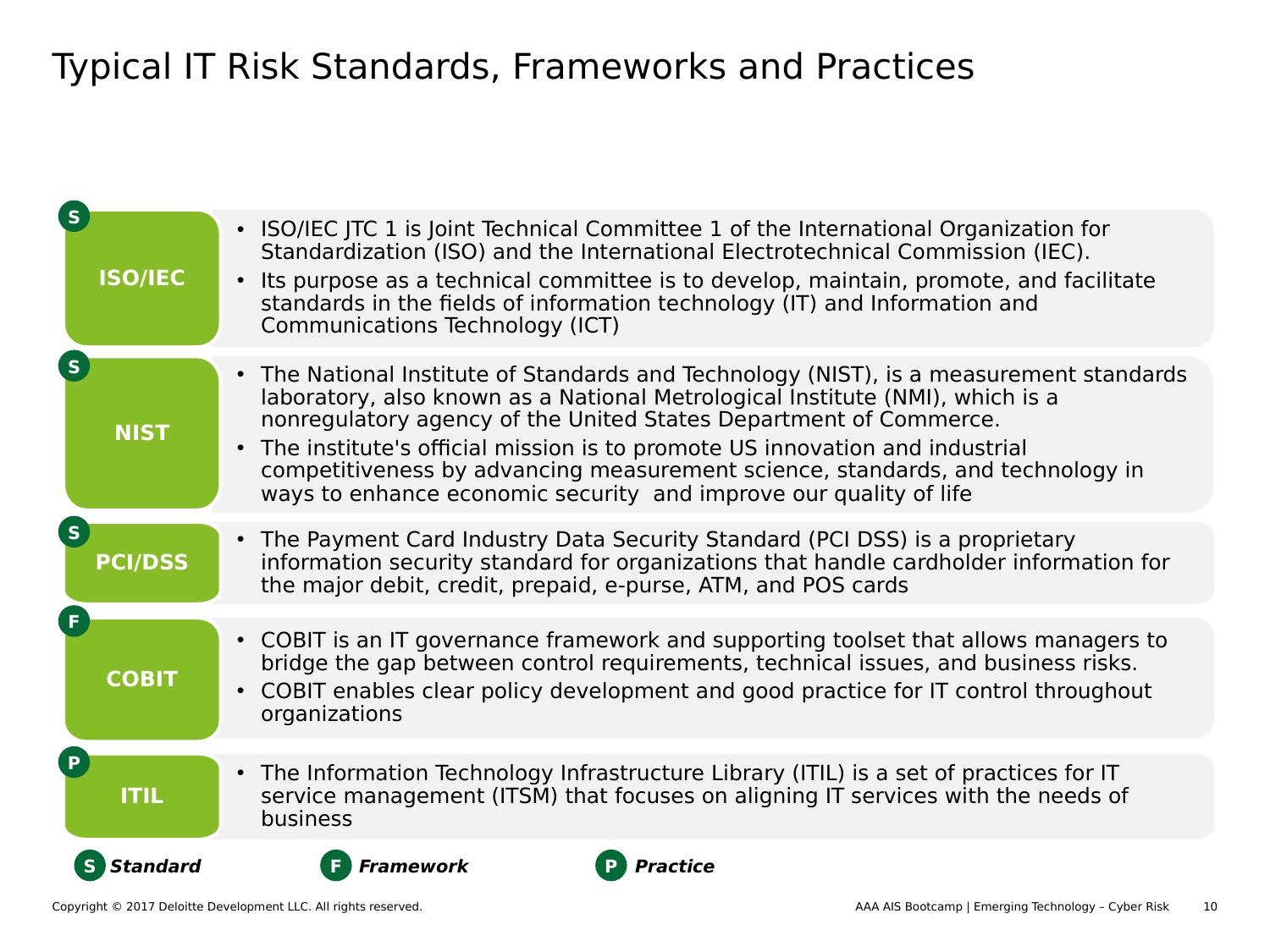

# Typical IT Risk Standards, Frameworks and Practices
S
ISO/IEC
ISO/IEC JTC 1 is Joint Technical Committee 1 of the International Organization for Standardization (ISO) and the International Electrotechnical Commission (IEC).
Its purpose as a technical committee is to develop, maintain, promote, and facilitate standards in the fields of information technology (IT) and Information and Communications Technology (ICT)

S
The National Institute of Standards and Technology (NIST), is a measurement standards laboratory, also known as a National Metrological Institute (NMI), which is a nonregulatory agency of the United States Department of Commerce.
The institute's official mission is to promote US innovation and industrial competitiveness by advancing measurement science, standards, and technology in ways to enhance economic security  and improve our quality of life
NIST
S
PCI/DSS
The Payment Card Industry Data Security Standard (PCI DSS) is a proprietary information security standard for organizations that handle cardholder information for the major debit, credit, prepaid, e-purse, ATM, and POS cards
F
COBIT is an IT governance framework and supporting toolset that allows managers to bridge the gap between control requirements, technical issues, and business risks.
COBIT enables clear policy development and good practice for IT control throughout organizations
COBIT
P
ITIL
The Information Technology Infrastructure Library (ITIL) is a set of practices for IT service management (ITSM) that focuses on aligning IT services with the needs of business
Standard
Framework
Practice
S
F
P